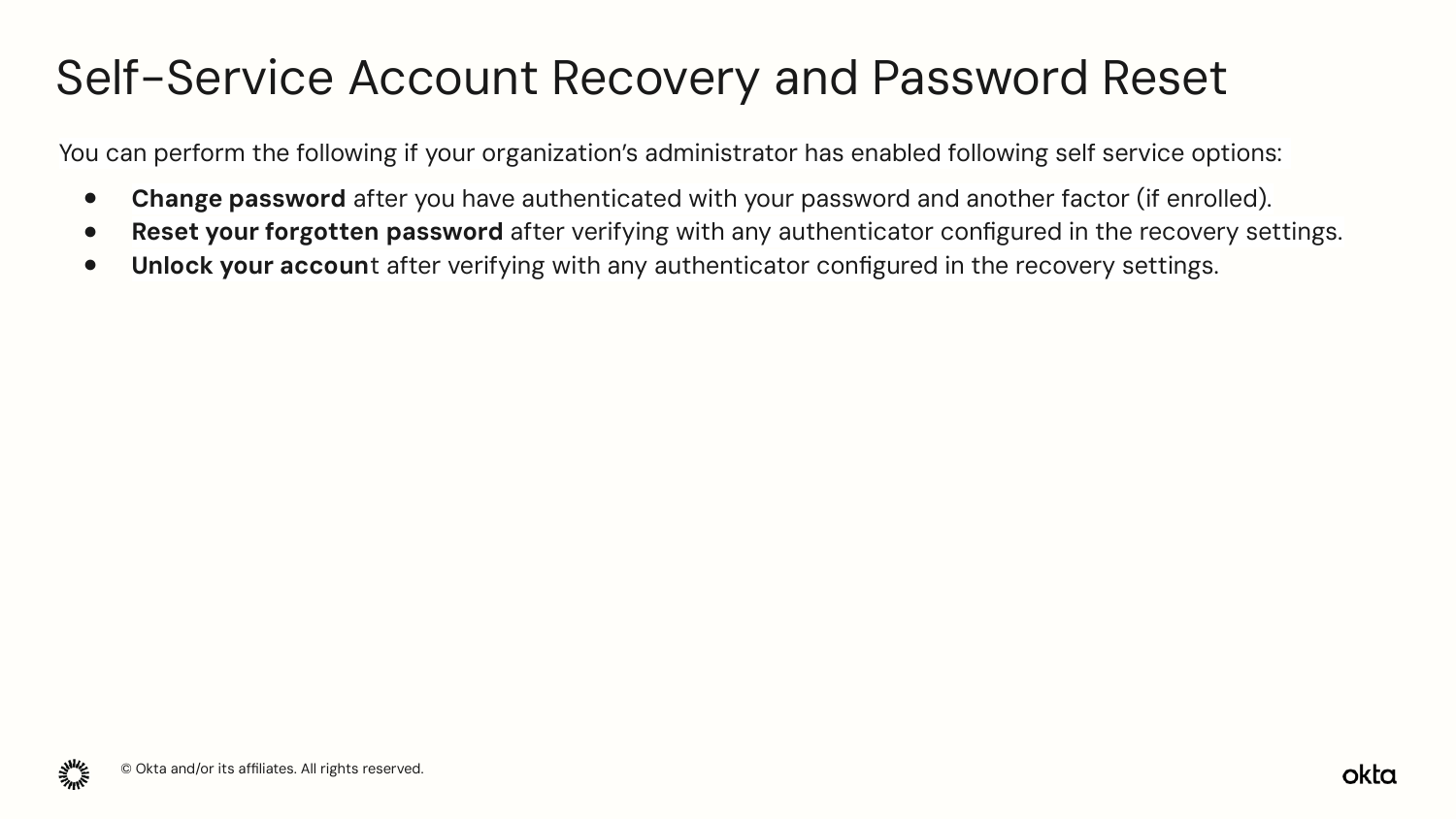

Self-Service Account Recovery and Password Reset
You can perform the following if your organization’s administrator has enabled following self service options:
Change password after you have authenticated with your password and another factor (if enrolled).
Reset your forgotten password after verifying with any authenticator configured in the recovery settings.
Unlock your account after verifying with any authenticator configured in the recovery settings.